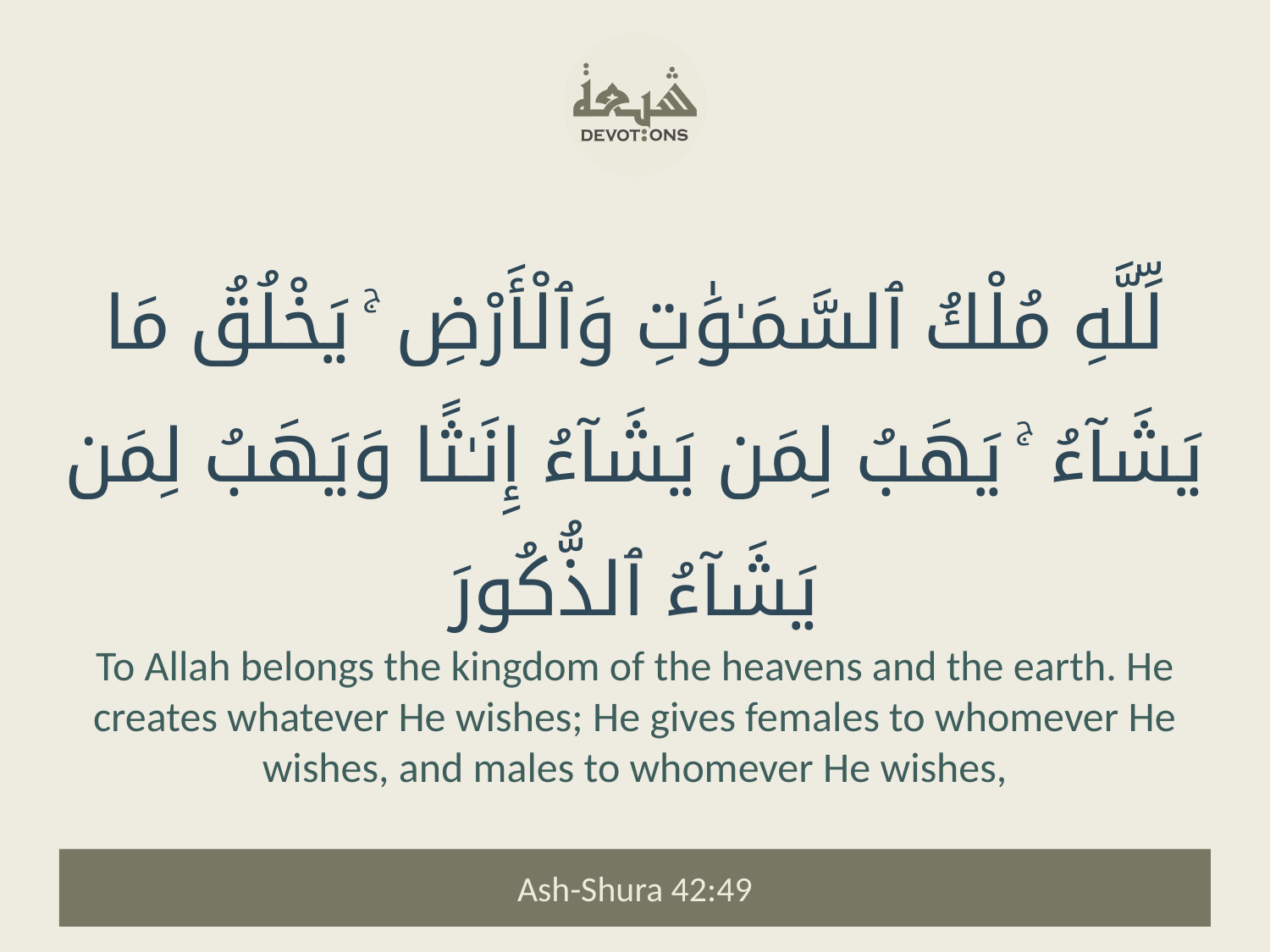

لِّلَّهِ مُلْكُ ٱلسَّمَـٰوَٰتِ وَٱلْأَرْضِ ۚ يَخْلُقُ مَا يَشَآءُ ۚ يَهَبُ لِمَن يَشَآءُ إِنَـٰثًا وَيَهَبُ لِمَن يَشَآءُ ٱلذُّكُورَ
To Allah belongs the kingdom of the heavens and the earth. He creates whatever He wishes; He gives females to whomever He wishes, and males to whomever He wishes,
Ash-Shura 42:49